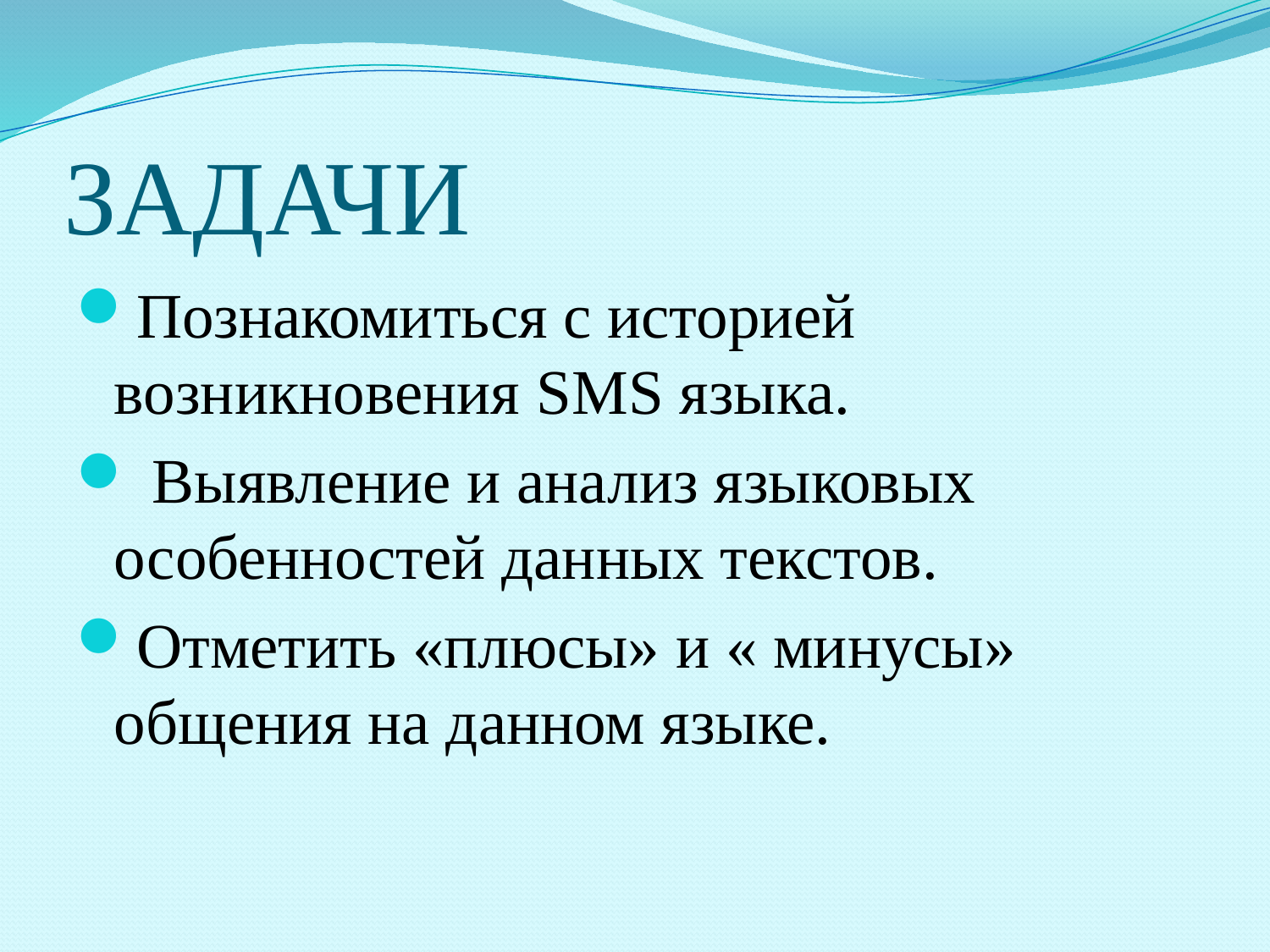

# ЗАДАЧИ
Познакомиться с историей возникновения SMS языка.
 Выявление и анализ языковых особенностей данных текстов.
Отметить «плюсы» и « минусы» общения на данном языке.